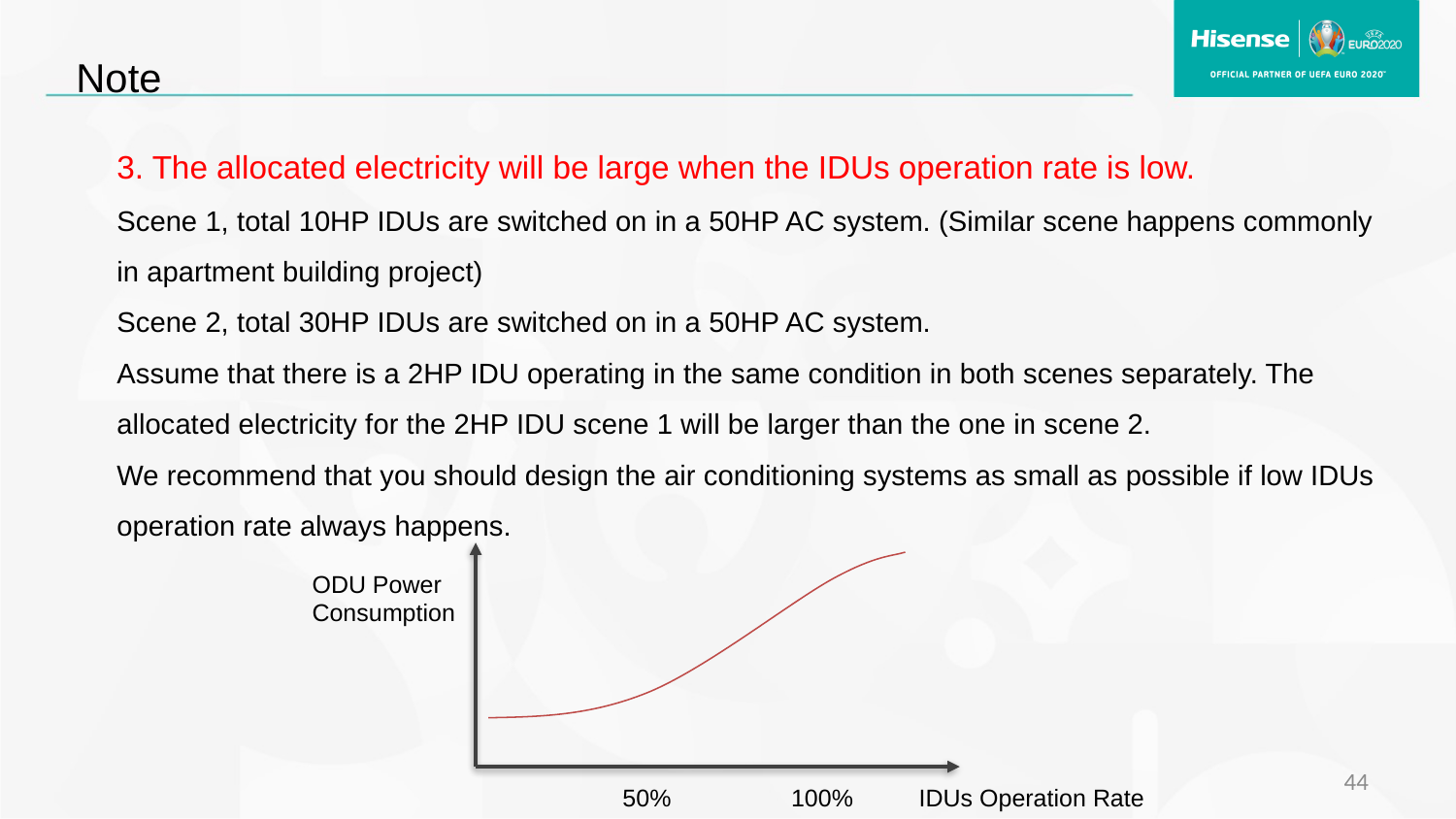

Note
3. The allocated electricity will be large when the IDUs operation rate is low.
Scene 1, total 10HP IDUs are switched on in a 50HP AC system. (Similar scene happens commonly in apartment building project)
Scene 2, total 30HP IDUs are switched on in a 50HP AC system.
Assume that there is a 2HP IDU operating in the same condition in both scenes separately. The allocated electricity for the 2HP IDU scene 1 will be larger than the one in scene 2.
We recommend that you should design the air conditioning systems as small as possible if low IDUs operation rate always happens.

ODU Power Consumption
44
100%
50%
IDUs Operation Rate